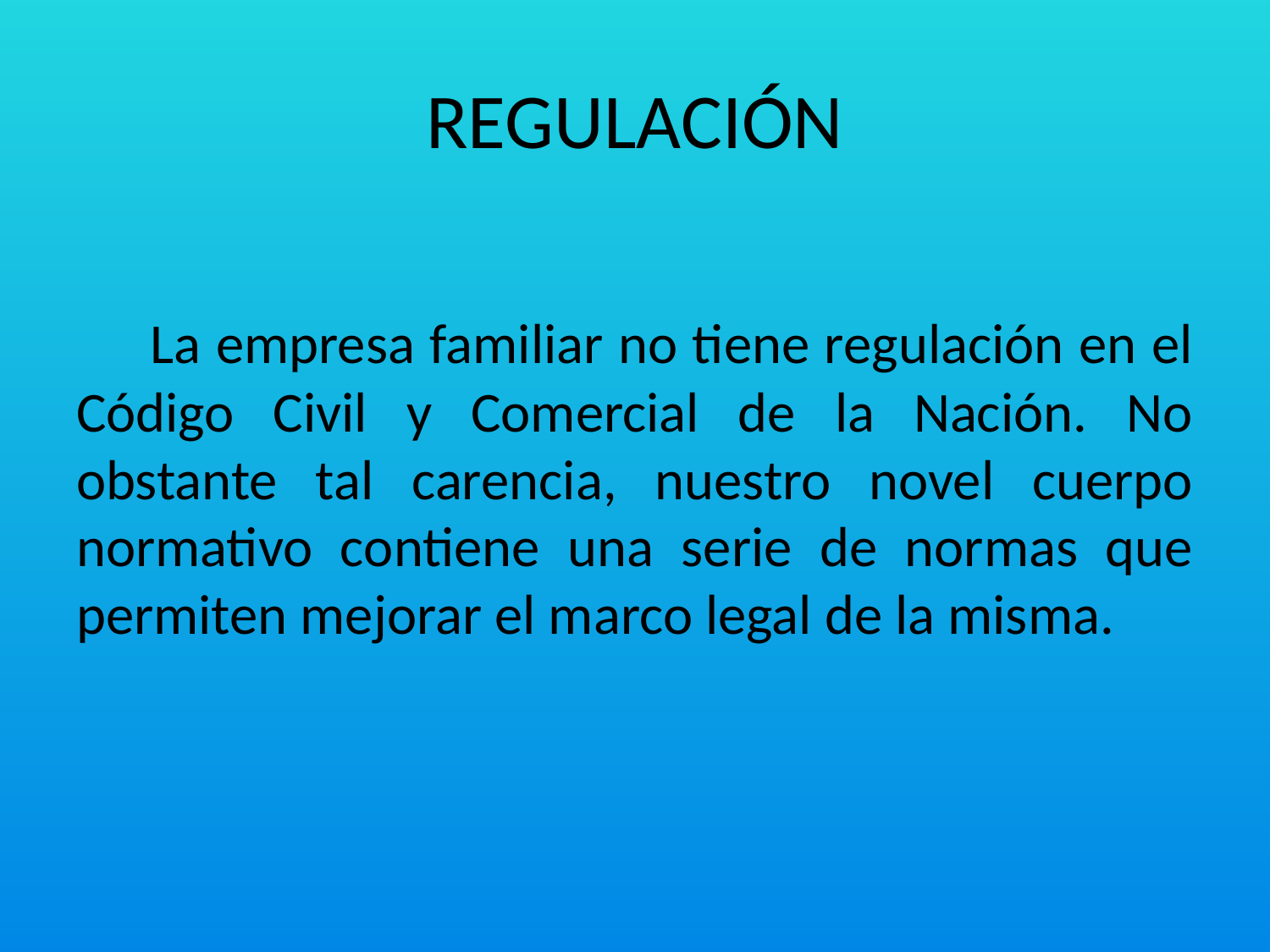

# REGULACIÓN

     La empresa familiar no tiene regulación en el Código Civil y Comercial de la Nación. No obstante tal carencia, nuestro novel cuerpo normativo contiene una serie de normas que permiten mejorar el marco legal de la misma.